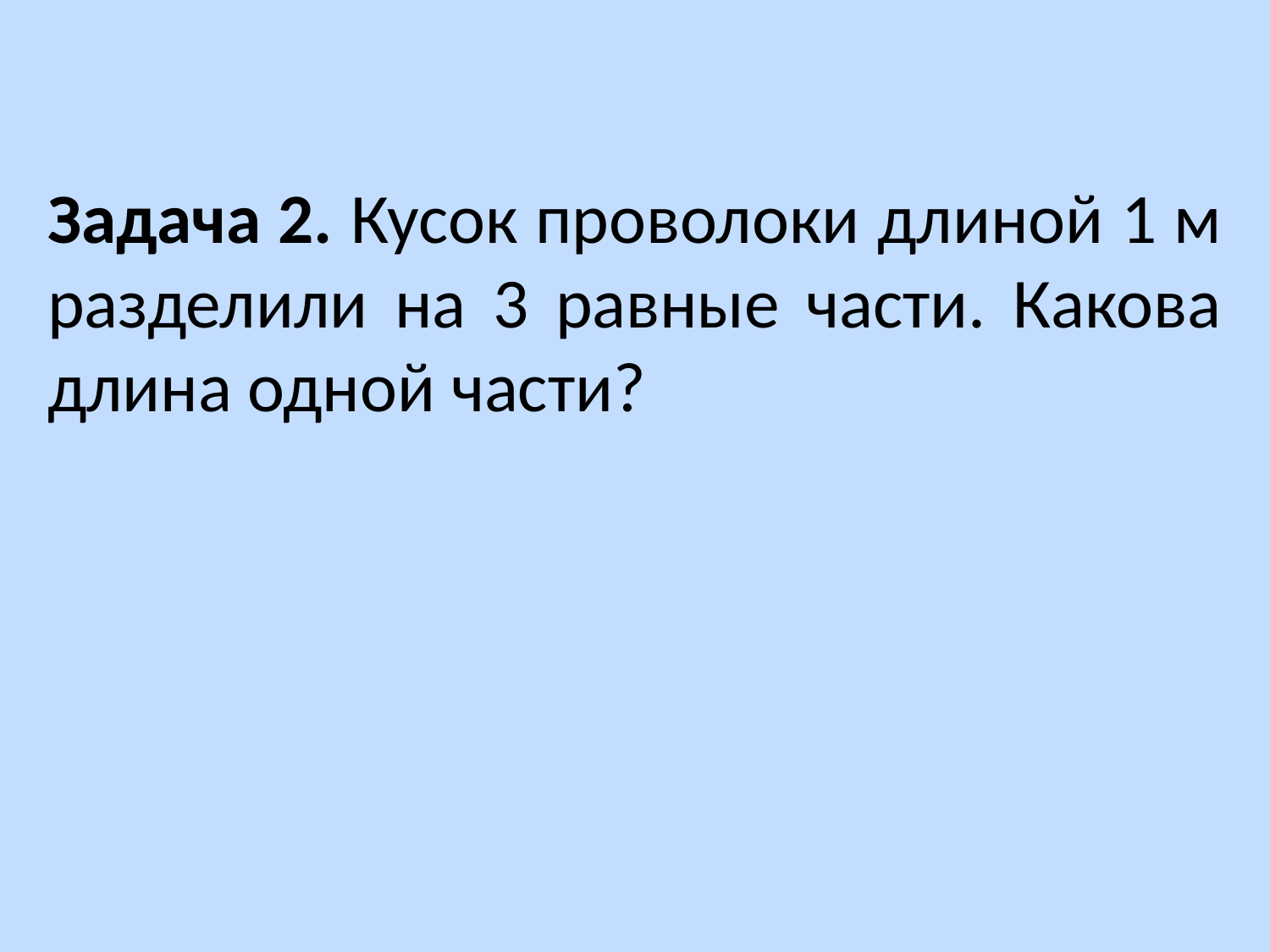

Задача 2. Кусок проволоки длиной 1 м разделили на 3 равные части. Какова длина одной части?